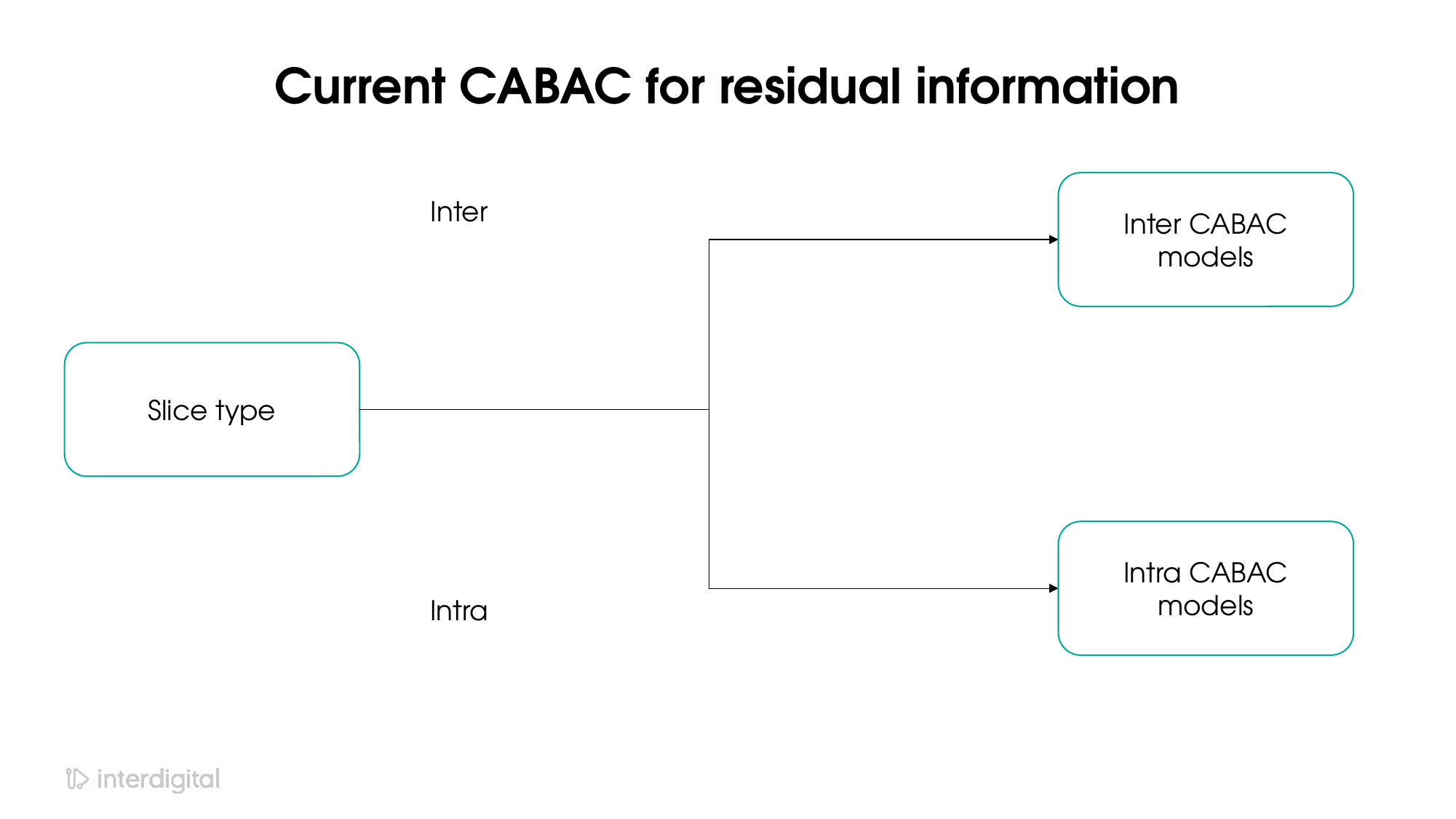

# Current CABAC for residual information
Inter CABAC models
Inter
Slice type
Intra CABAC models
Intra